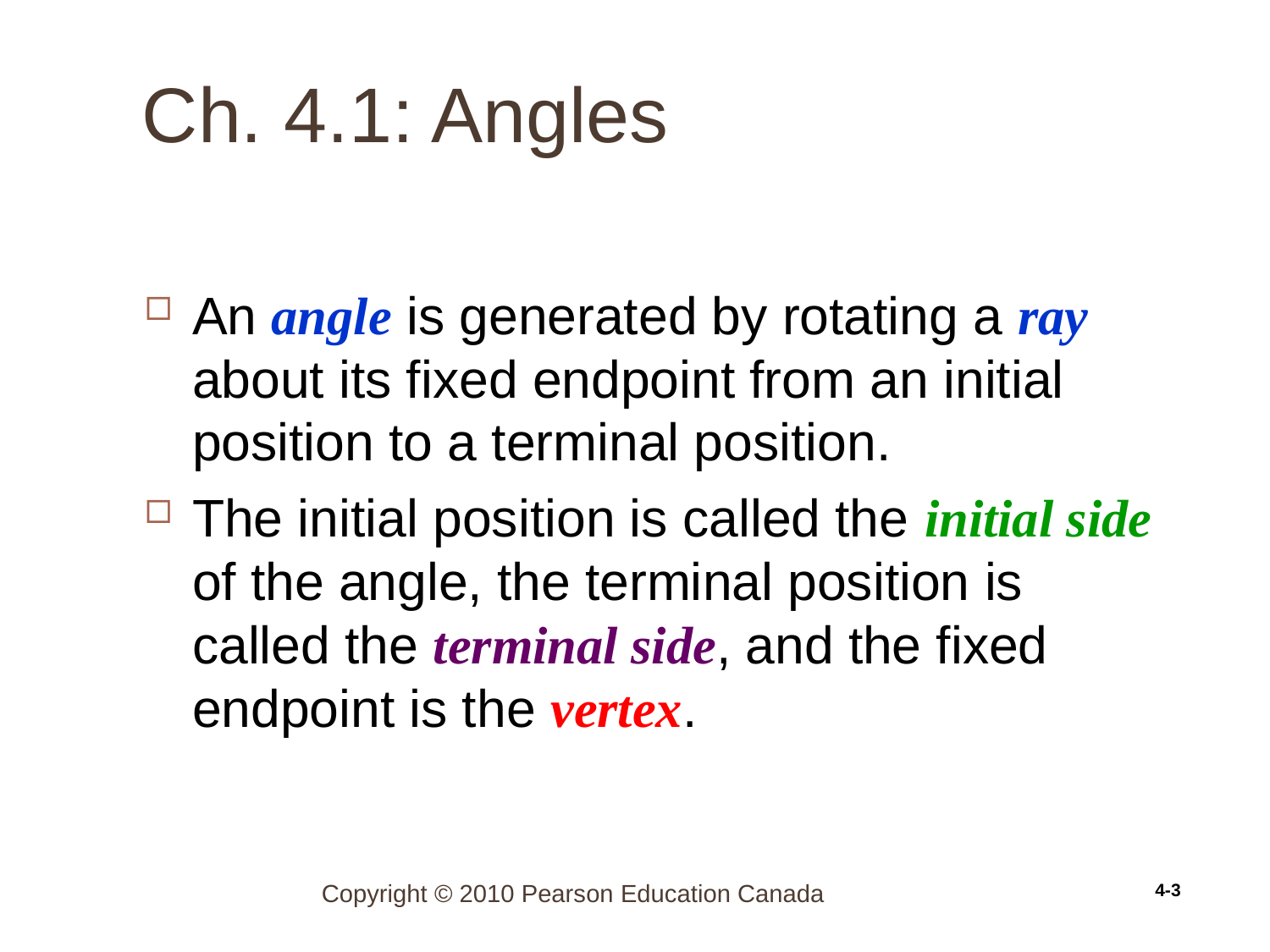

# Ch. 4.1: Angles
4-3
An angle is generated by rotating a ray about its fixed endpoint from an initial position to a terminal position.
The initial position is called the initial side of the angle, the terminal position is called the terminal side, and the fixed endpoint is the vertex.
Copyright © 2010 Pearson Education Canada
4-3